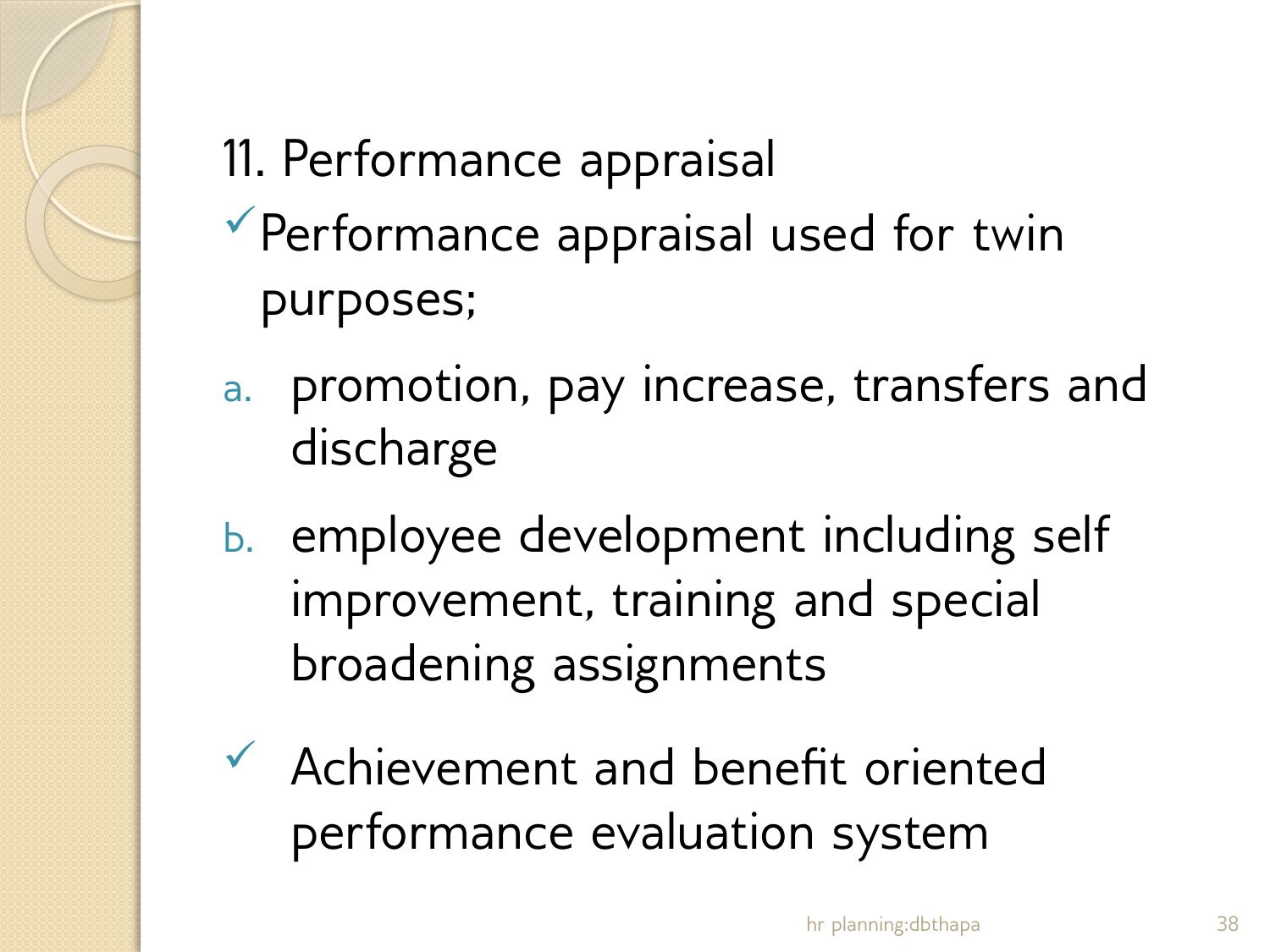

#
11. Performance appraisal
Performance appraisal used for twin purposes;

promotion, pay increase, transfers and discharge

employee development including self improvement, training and special broadening assignments

Achievement and benefit oriented performance evaluation system
hr planning:dbthapa
38